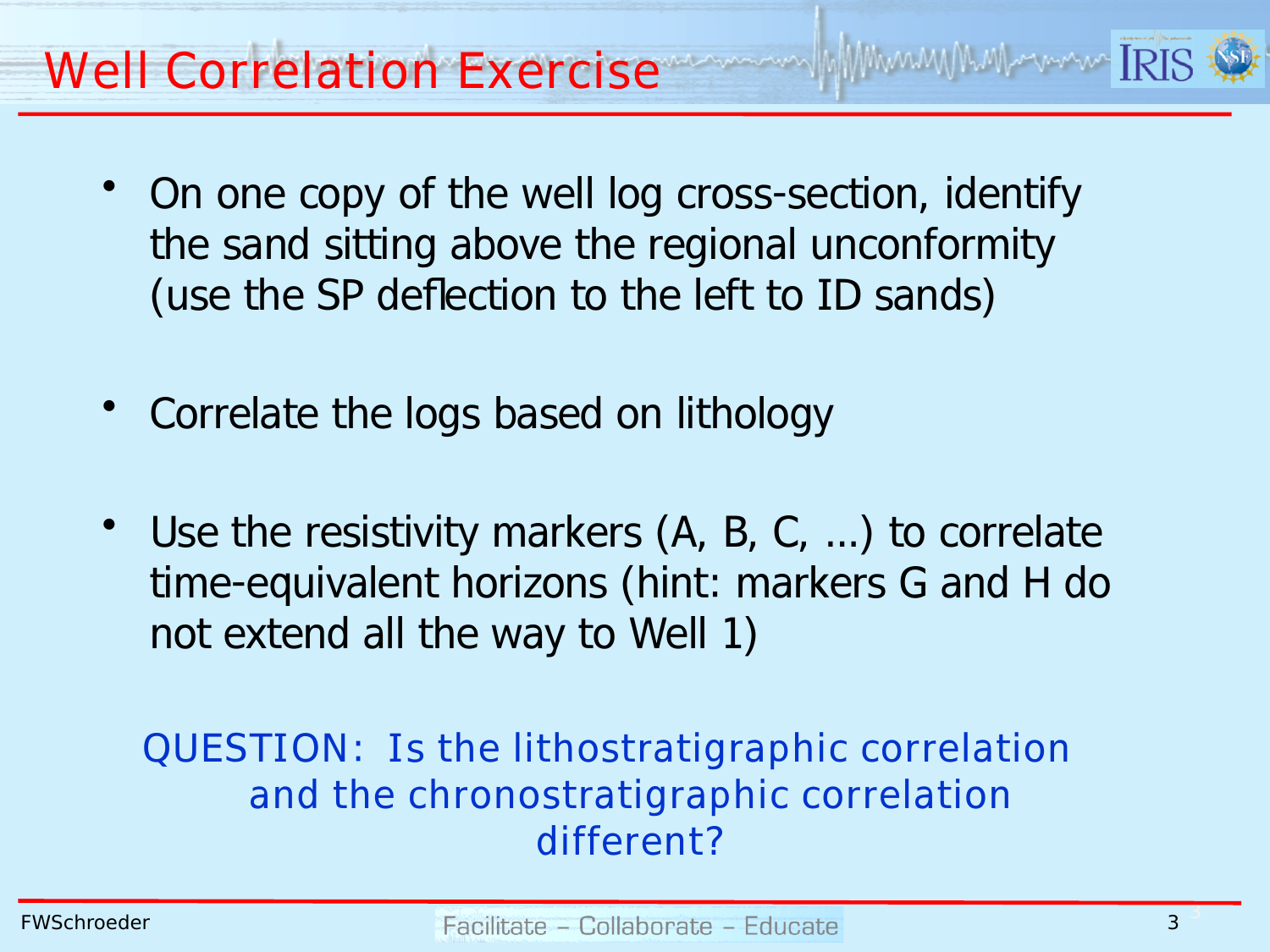

# Well Correlation Exercise
On one copy of the well log cross-section, identify the sand sitting above the regional unconformity (use the SP deflection to the left to ID sands)

Correlate the logs based on lithology

Use the resistivity markers (A, B, C, …) to correlate time-equivalent horizons (hint: markers G and H do not extend all the way to Well 1)

QUESTION:  Is the lithostratigraphic correlation and the chronostratigraphic correlation different?